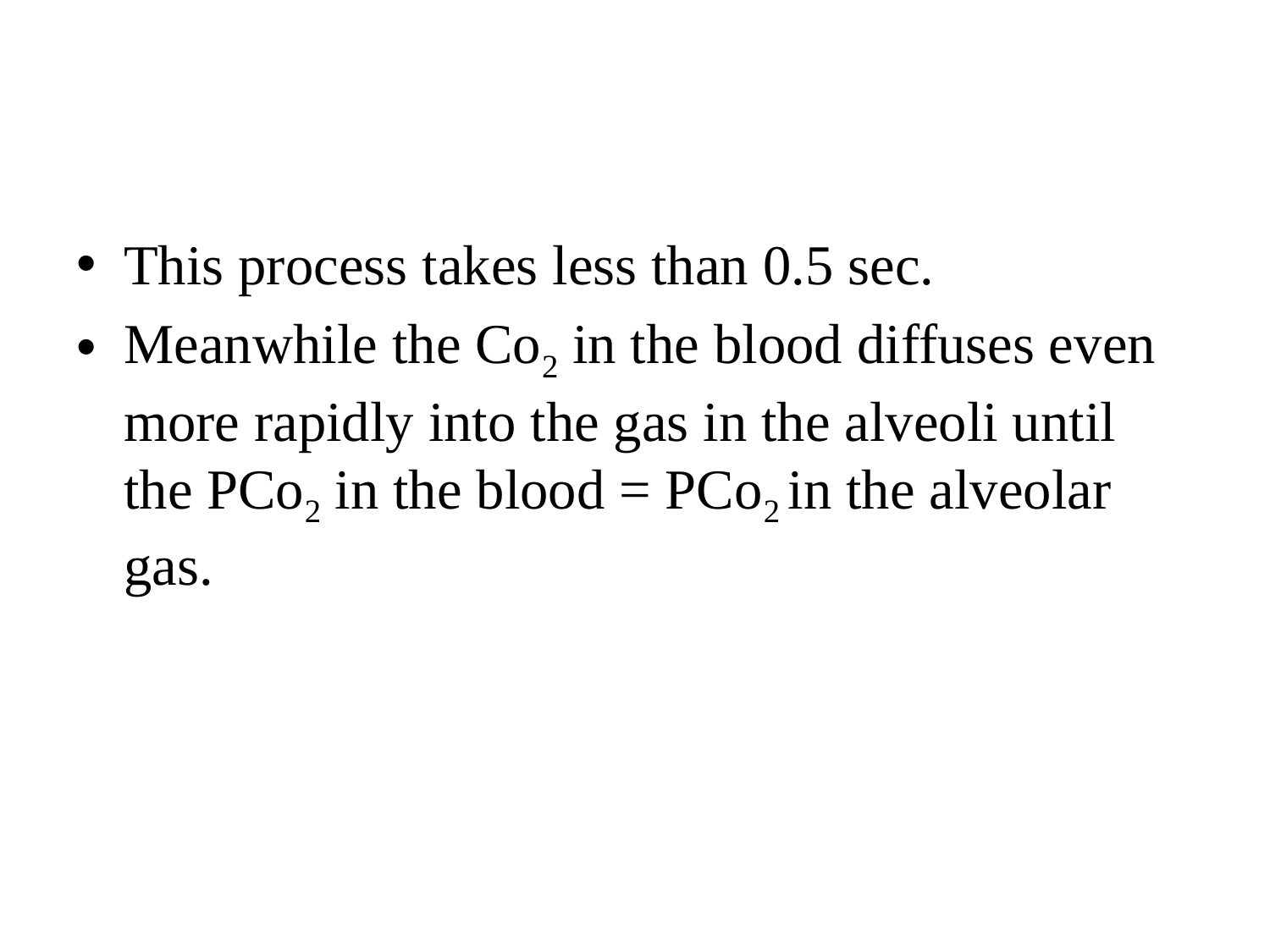

#
This process takes less than 0.5 sec.
Meanwhile the Co2 in the blood diffuses even more rapidly into the gas in the alveoli until the PCo2 in the blood = PCo2 in the alveolar gas.